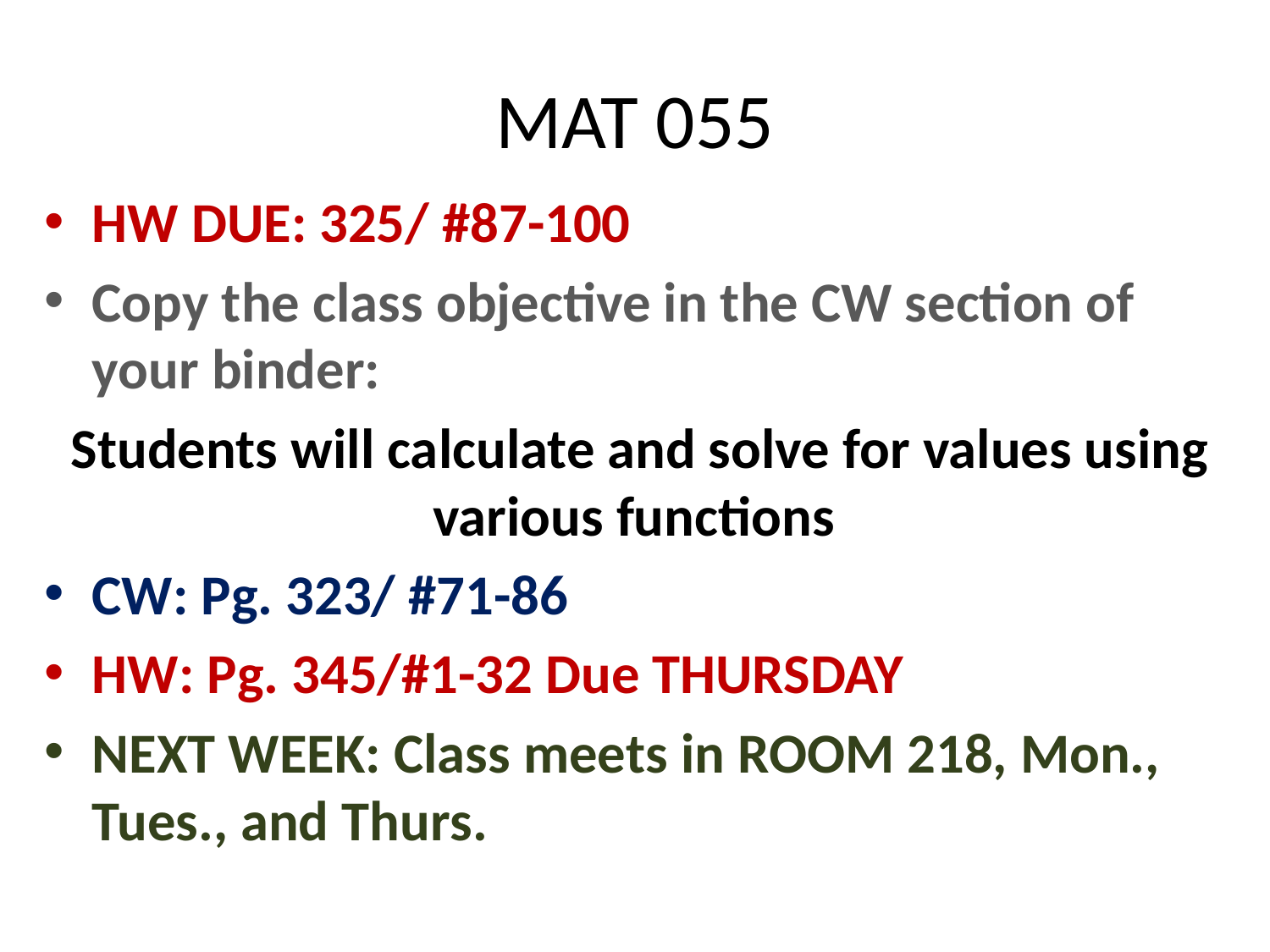

# MAT 055
HW DUE: 325/ #87-100
Copy the class objective in the CW section of your binder:
Students will calculate and solve for values using various functions
CW: Pg. 323/ #71-86
HW: Pg. 345/#1-32 Due THURSDAY
NEXT WEEK: Class meets in ROOM 218, Mon., Tues., and Thurs.